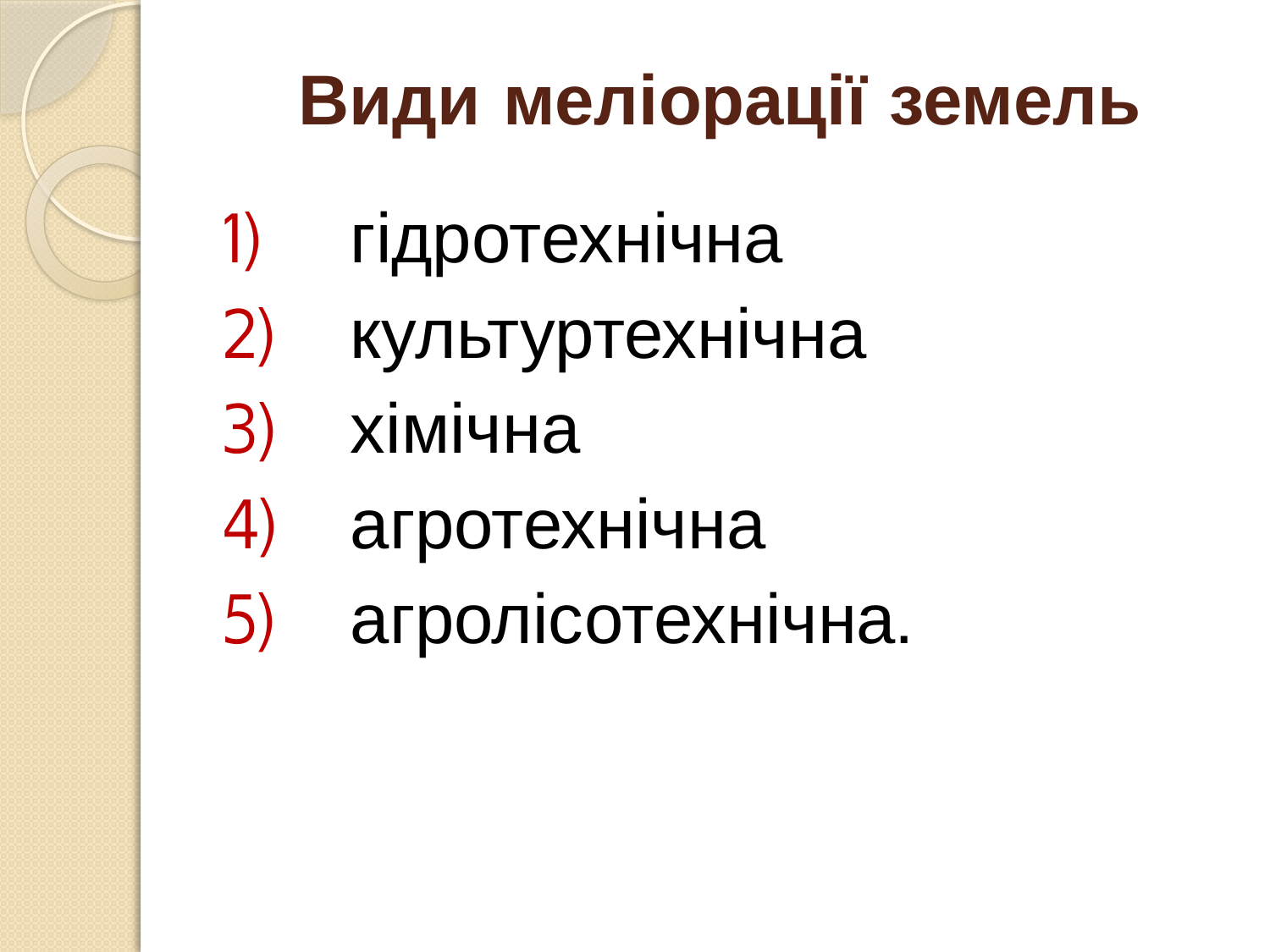

# Види меліорації земель
1)	гідротехнічна
2)	культуртехнічна
3)	хімічна
4)	агротехнічна
5)	агролісотехнічна.